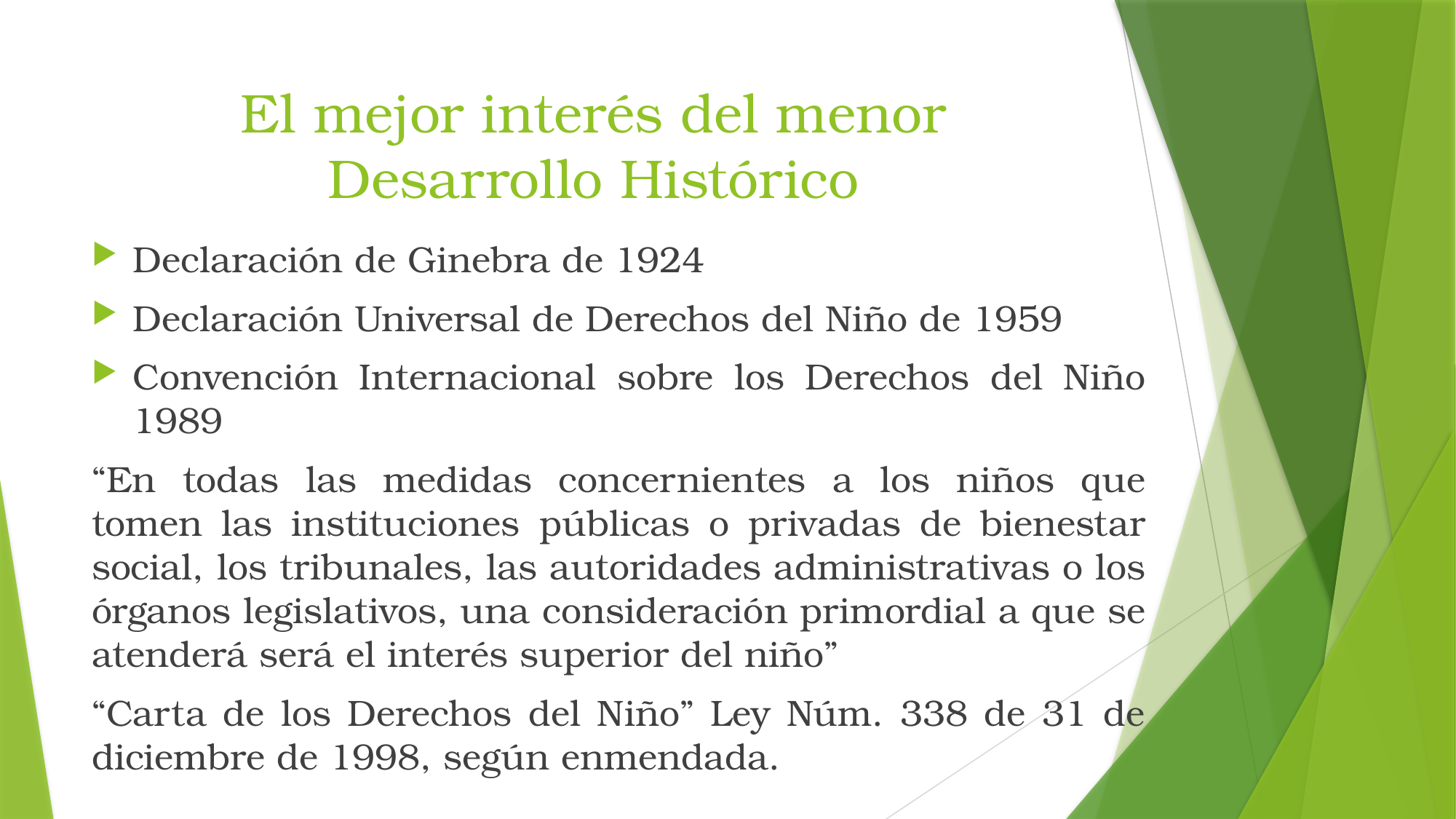

# El mejor interés del menor Desarrollo Histórico
Declaración de Ginebra de 1924
Declaración Universal de Derechos del Niño de 1959
Convención Internacional sobre los Derechos del Niño 1989
“En todas las medidas concernientes a los niños que tomen las instituciones públicas o privadas de bienestar social, los tribunales, las autoridades administrativas o los órganos legislativos, una consideración primordial a que se atenderá será el interés superior del niño”
“Carta de los Derechos del Niño” Ley Núm. 338 de 31 de diciembre de 1998, según enmendada.